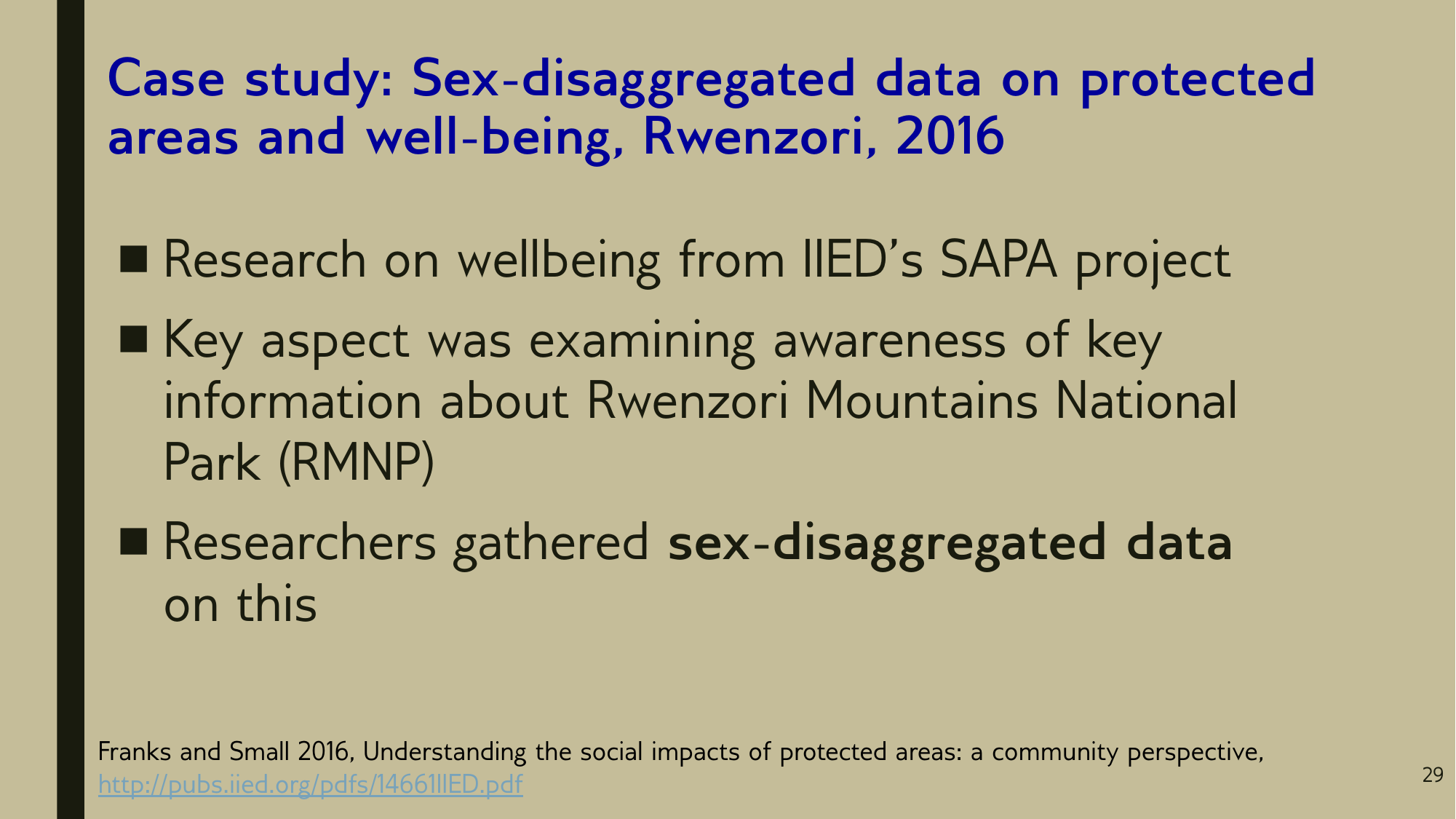

# Case study: Sex-disaggregated data on protected areas and well-being, Rwenzori, 2016
Research on wellbeing from IIED’s SAPA project
Key aspect was examining awareness of key information about Rwenzori Mountains National Park (RMNP)
Researchers gathered sex-disaggregated data on this
Franks and Small 2016, Understanding the social impacts of protected areas: a community perspective, http://pubs.iied.org/pdfs/14661IIED.pdf

29